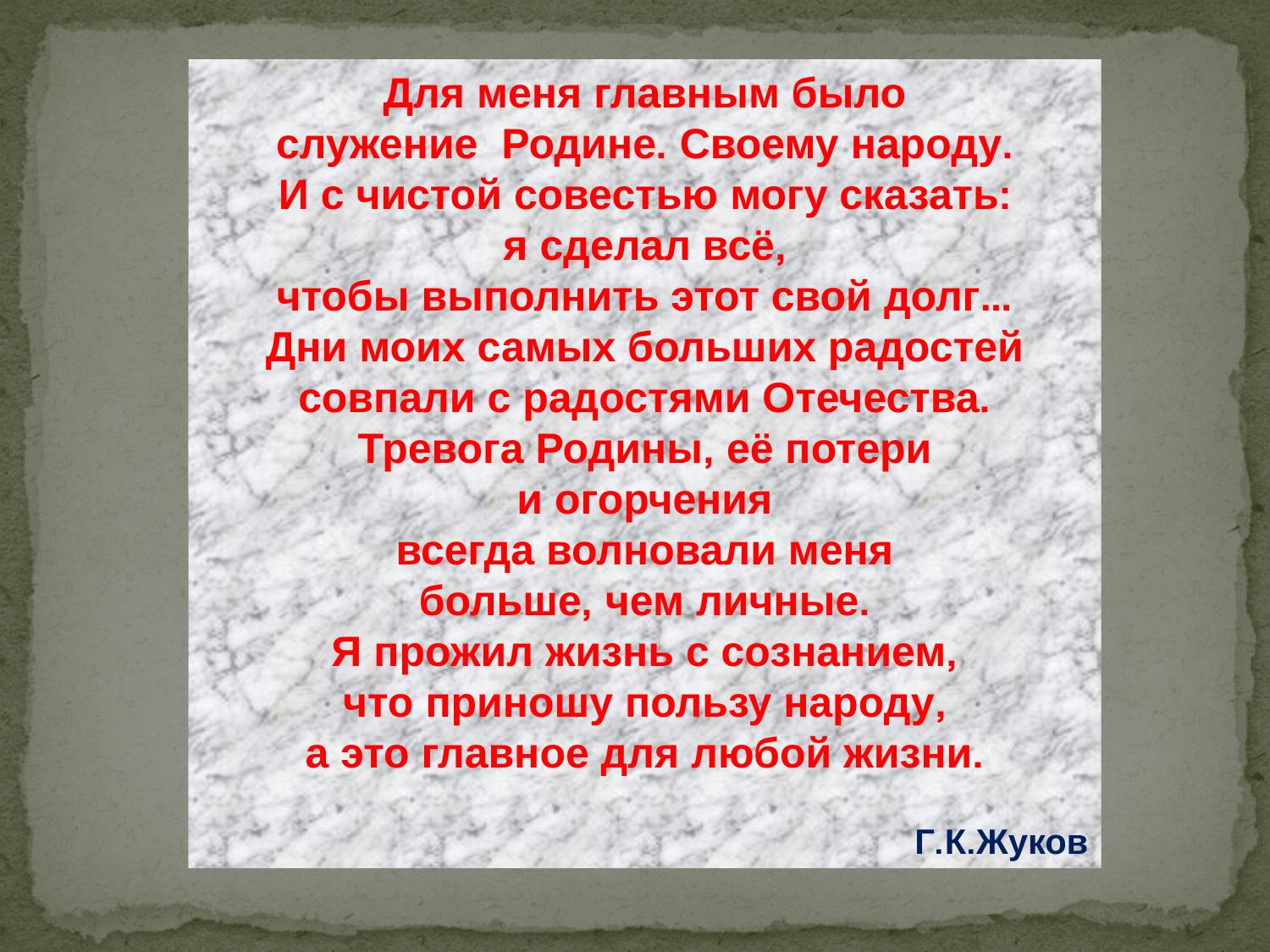

#

Для меня главным было
служение  Родине. Своему народу.
И с чистой совестью могу сказать:
я сделал всё,
чтобы выполнить этот свой долг…
Дни моих самых больших радостей
совпали с радостями Отечества.
Тревога Родины, её потери
и огорчения
всегда волновали меня
больше, чем личные.
Я прожил жизнь с сознанием,
что приношу пользу народу,
а это главное для любой жизни.

Г.К.Жуков